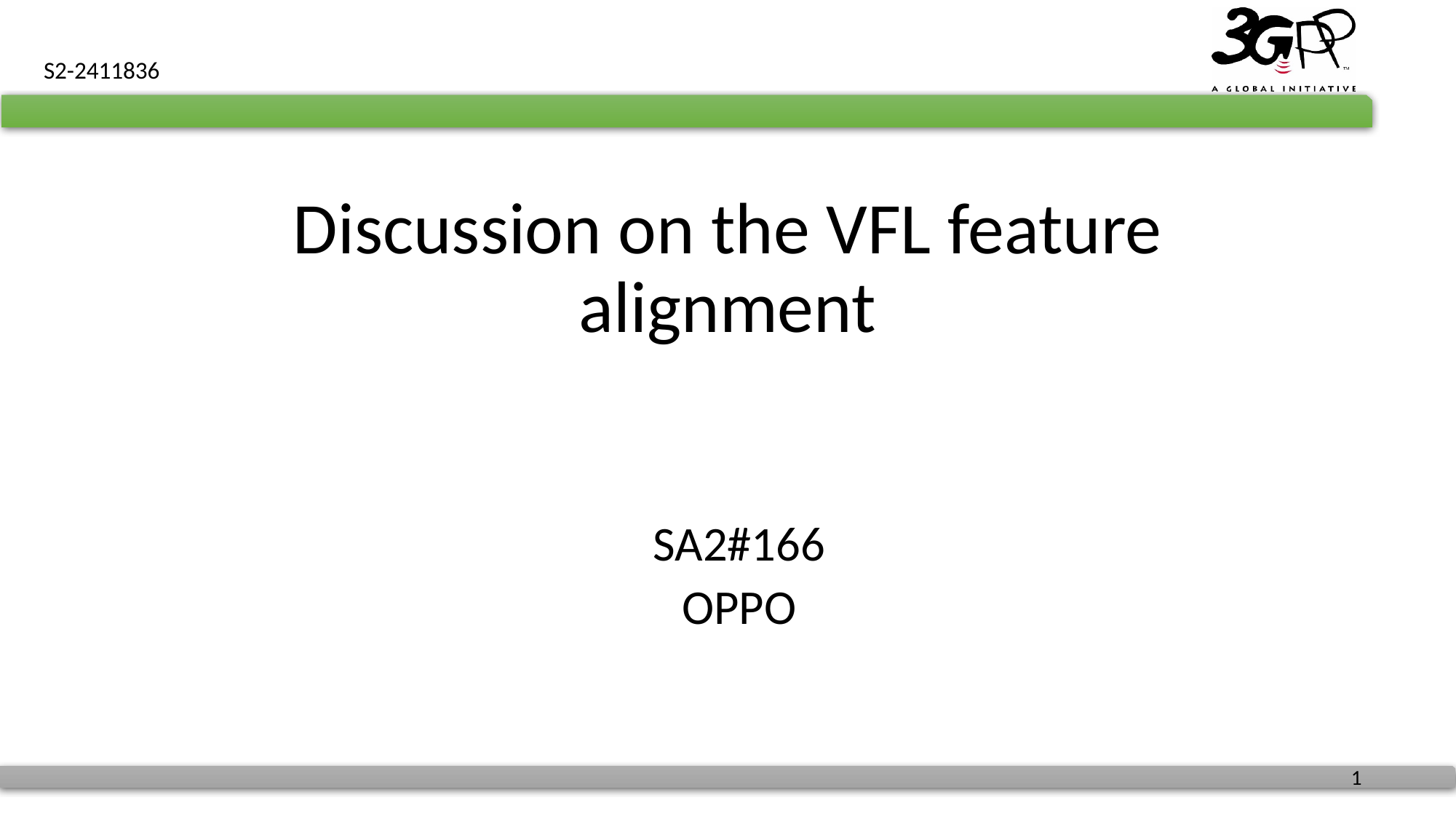

S2-2411836
# Discussion on the VFL feature alignment
SA2#166
OPPO